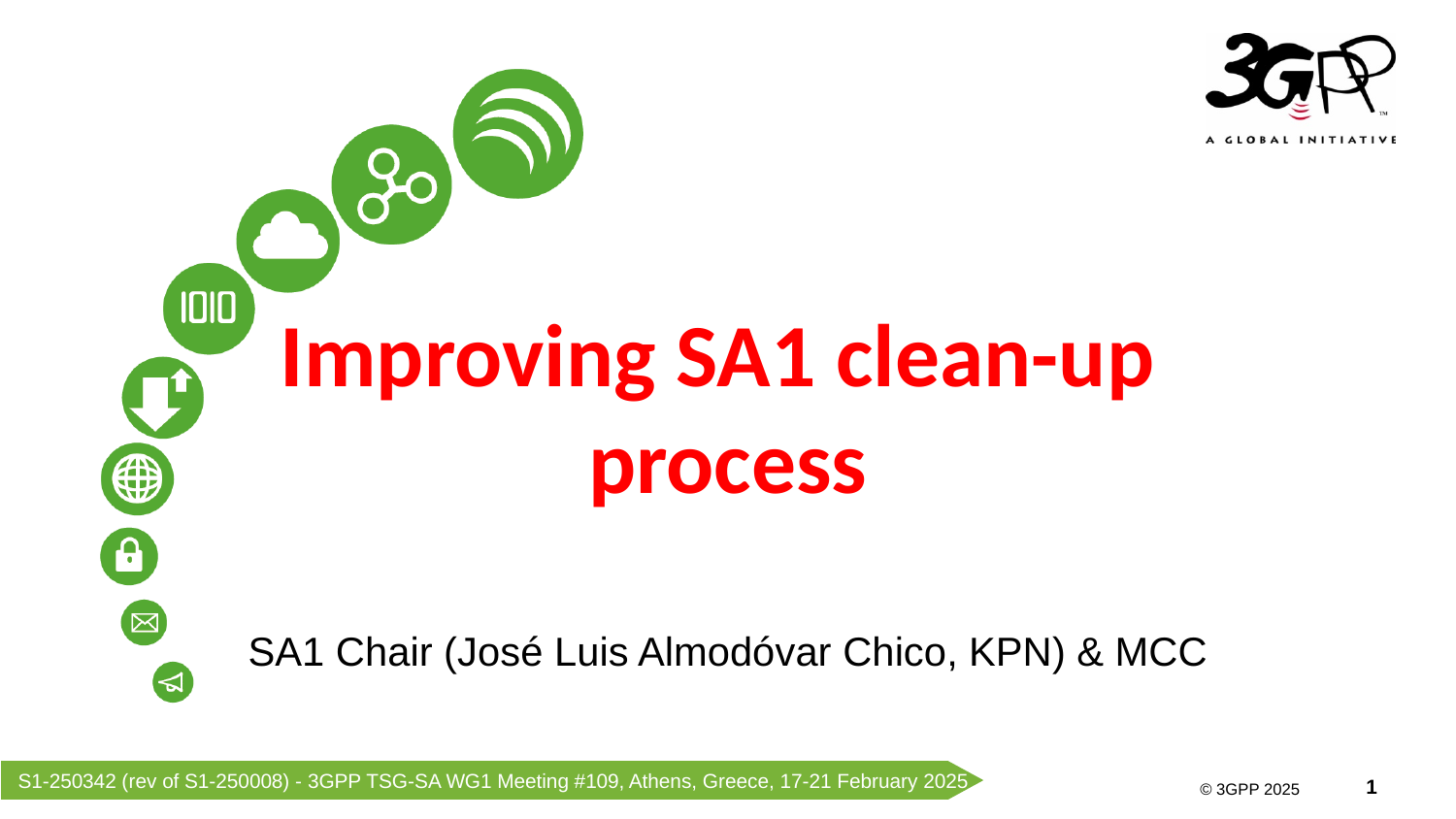

Improving SA1 clean-up
process

SA1 Chair (José Luis Almodóvar Chico, KPN) & MCC

S1-250342 (rev of S1-250008) - 3GPP TSG-SA WG1 Meeting #109, Athens, Greece, 17-21 February 2025

© 3GPP 2025